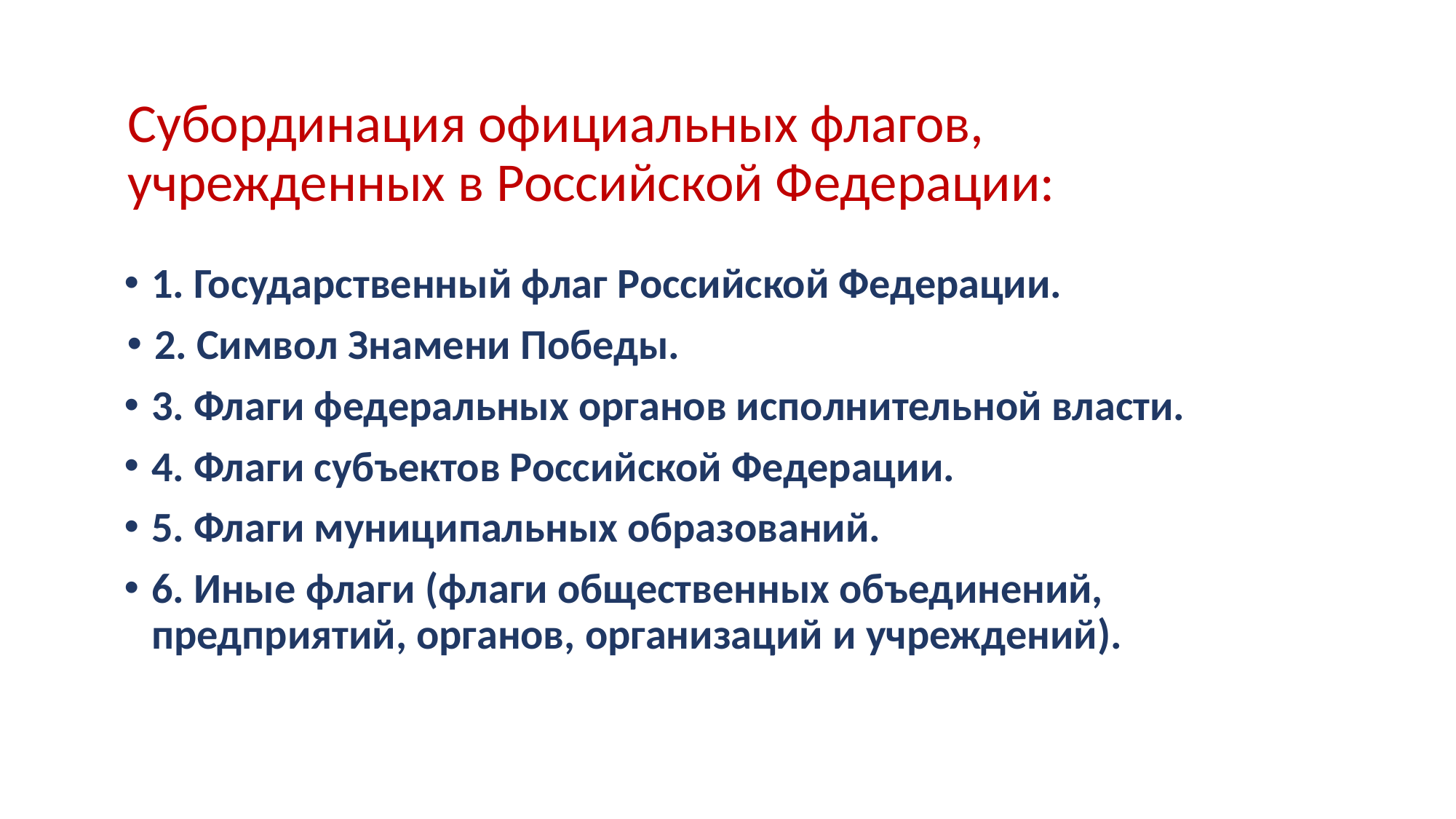

# Субординация официальных флагов, учрежденных в Российской Федерации:
1. Государственный флаг Российской Федерации.
2. Символ Знамени Победы.
3. Флаги федеральных органов исполнительной власти.
4. Флаги субъектов Российской Федерации.
5. Флаги муниципальных образований.
6. Иные флаги (флаги общественных объединений, предприятий, органов, организаций и учреждений).